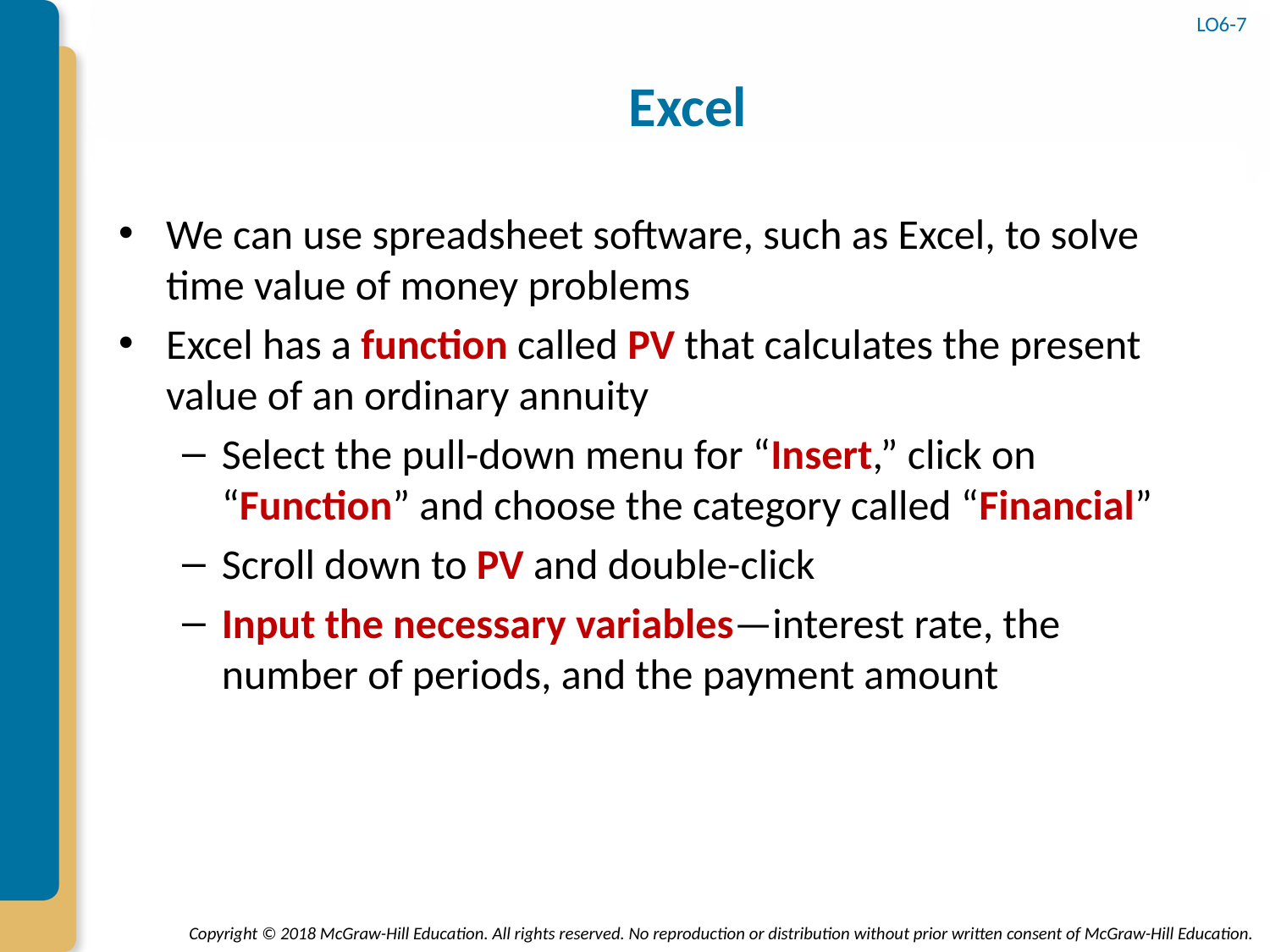

# Excel
LO6-7
We can use spreadsheet software, such as Excel, to solve time value of money problems
Excel has a function called PV that calculates the present value of an ordinary annuity
Select the pull-down menu for “Insert,” click on “Function” and choose the category called “Financial”
Scroll down to PV and double-click
Input the necessary variables—interest rate, the number of periods, and the payment amount